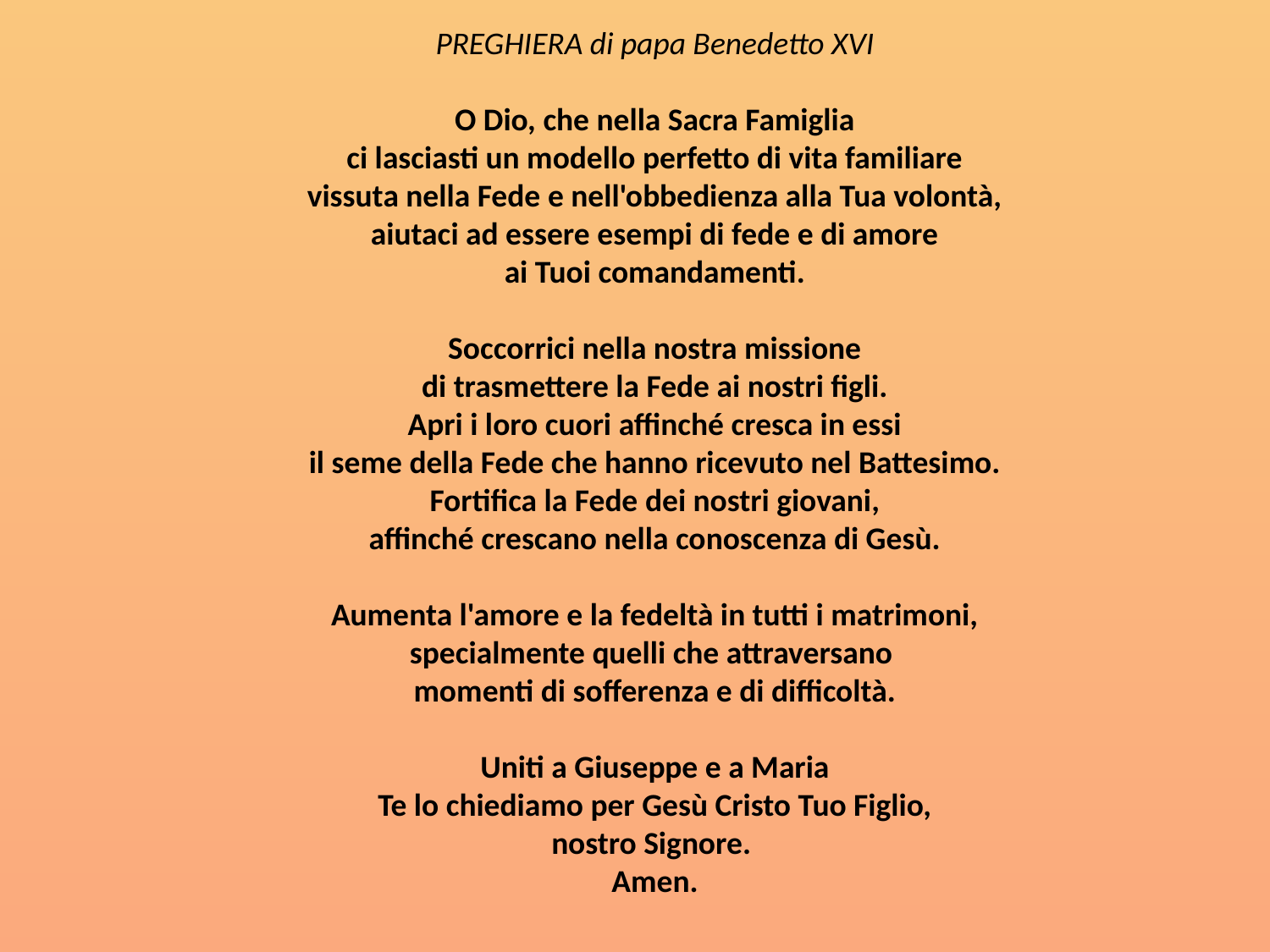

PREGHIERA di papa Benedetto XVI

O Dio, che nella Sacra Famiglia
ci lasciasti un modello perfetto di vita familiare
vissuta nella Fede e nell'obbedienza alla Tua volontà,
aiutaci ad essere esempi di fede e di amore
ai Tuoi comandamenti.
Soccorrici nella nostra missione
di trasmettere la Fede ai nostri figli.
Apri i loro cuori affinché cresca in essi
il seme della Fede che hanno ricevuto nel Battesimo.
Fortifica la Fede dei nostri giovani,
affinché crescano nella conoscenza di Gesù.
Aumenta l'amore e la fedeltà in tutti i matrimoni,
specialmente quelli che attraversano
momenti di sofferenza e di difficoltà.
Uniti a Giuseppe e a Maria
Te lo chiediamo per Gesù Cristo Tuo Figlio,
nostro Signore.
Amen.